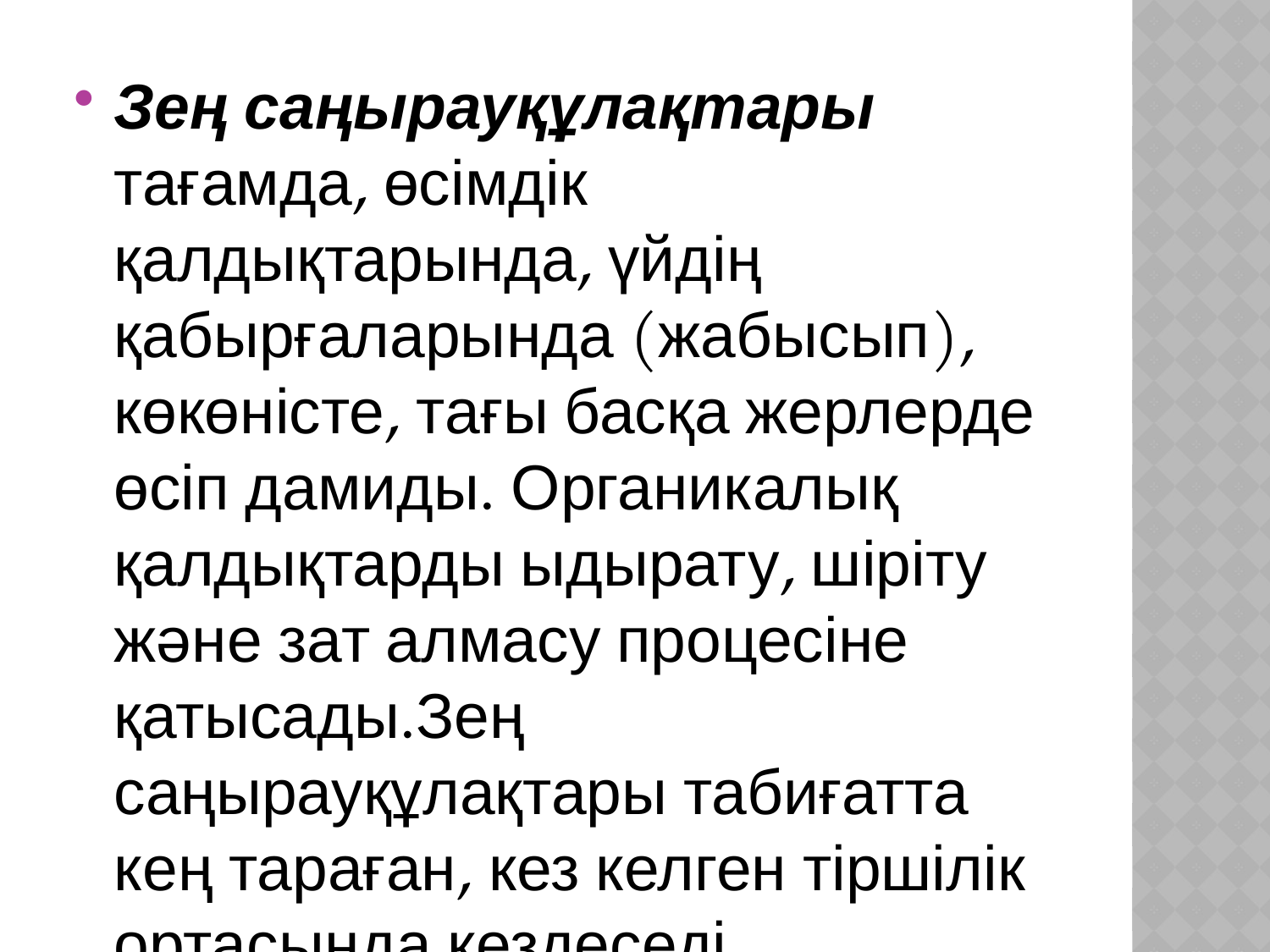

Зең саңырауқұлақтары тағамда, өсімдік қалдықтарында, үйдің қабырғаларында (жабысып), көкөністе, тағы басқа жерлерде өсіп дамиды. Органикалық қалдықтарды ыдырату, шіріту және зат алмасу процесіне қатысады.Зең саңырауқұлақтары табиғатта кең тараған, кез келген тіршілік ортасында кездеседі.